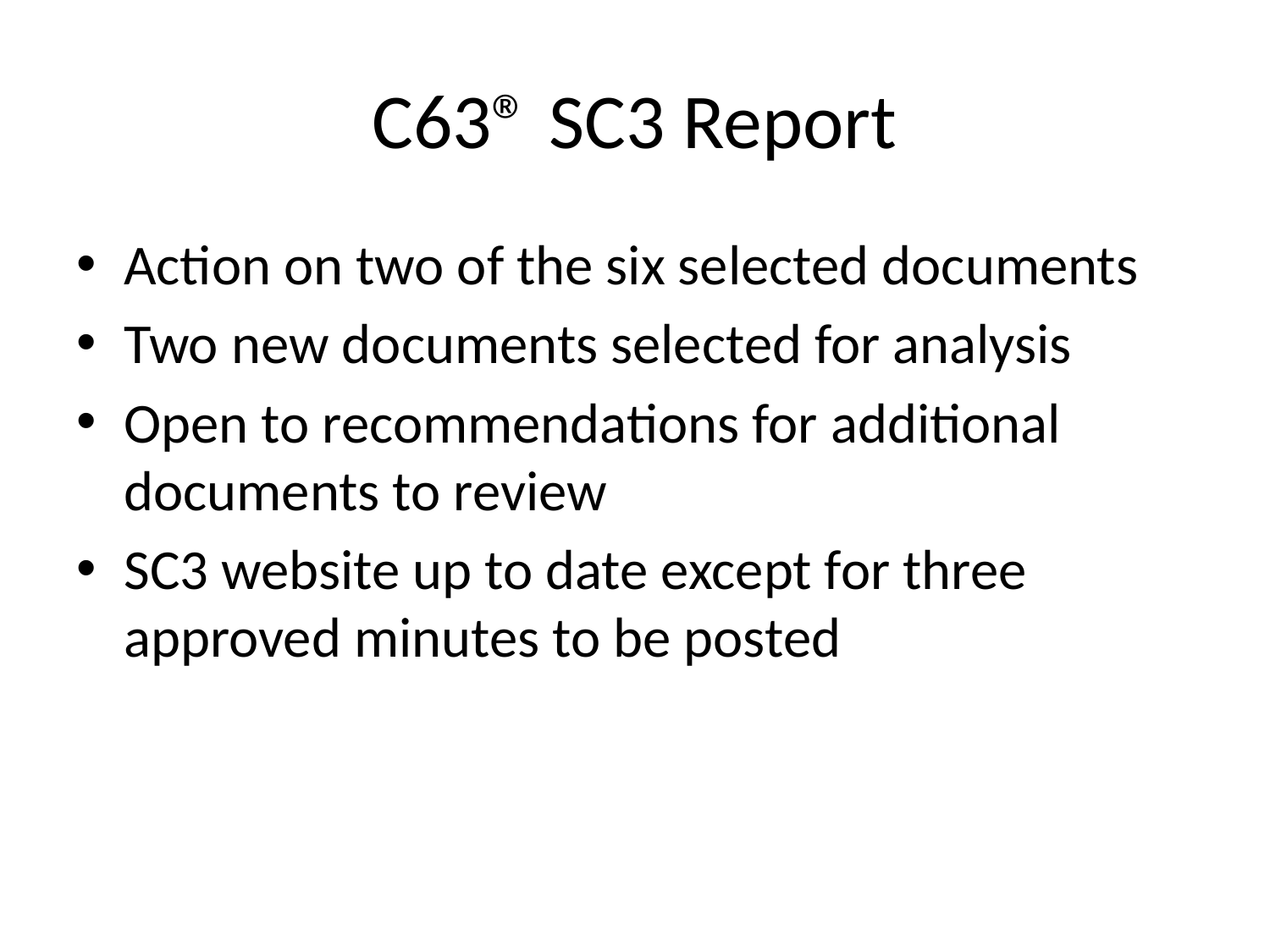

# C63® SC3 Report
Action on two of the six selected documents
Two new documents selected for analysis
Open to recommendations for additional documents to review
SC3 website up to date except for three approved minutes to be posted